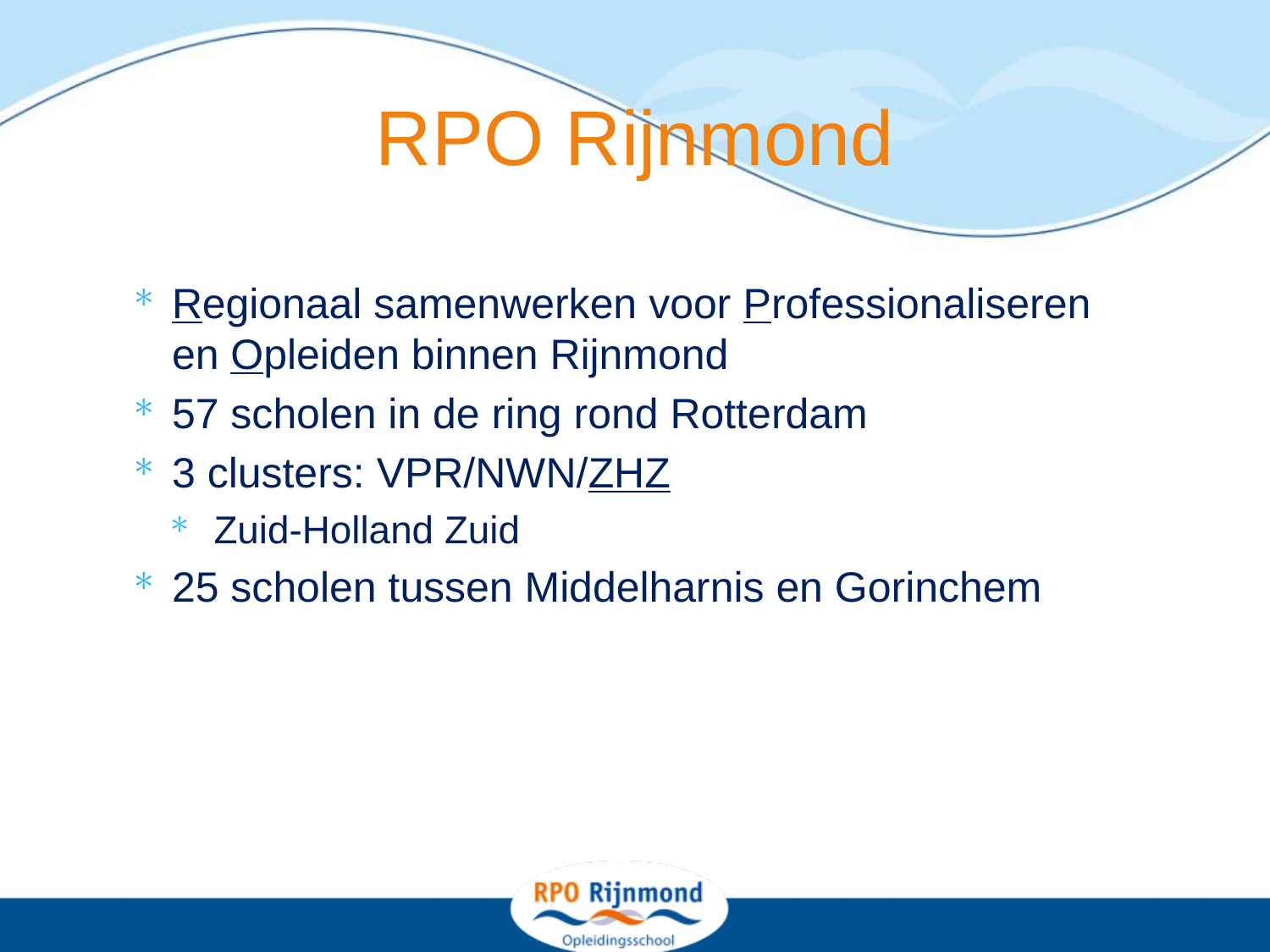

# RPO Rijnmond
Regionaal samenwerken voor Professionaliseren en Opleiden binnen Rijnmond
57 scholen in de ring rond Rotterdam
3 clusters: VPR/NWN/ZHZ
Zuid-Holland Zuid
25 scholen tussen Middelharnis en Gorinchem